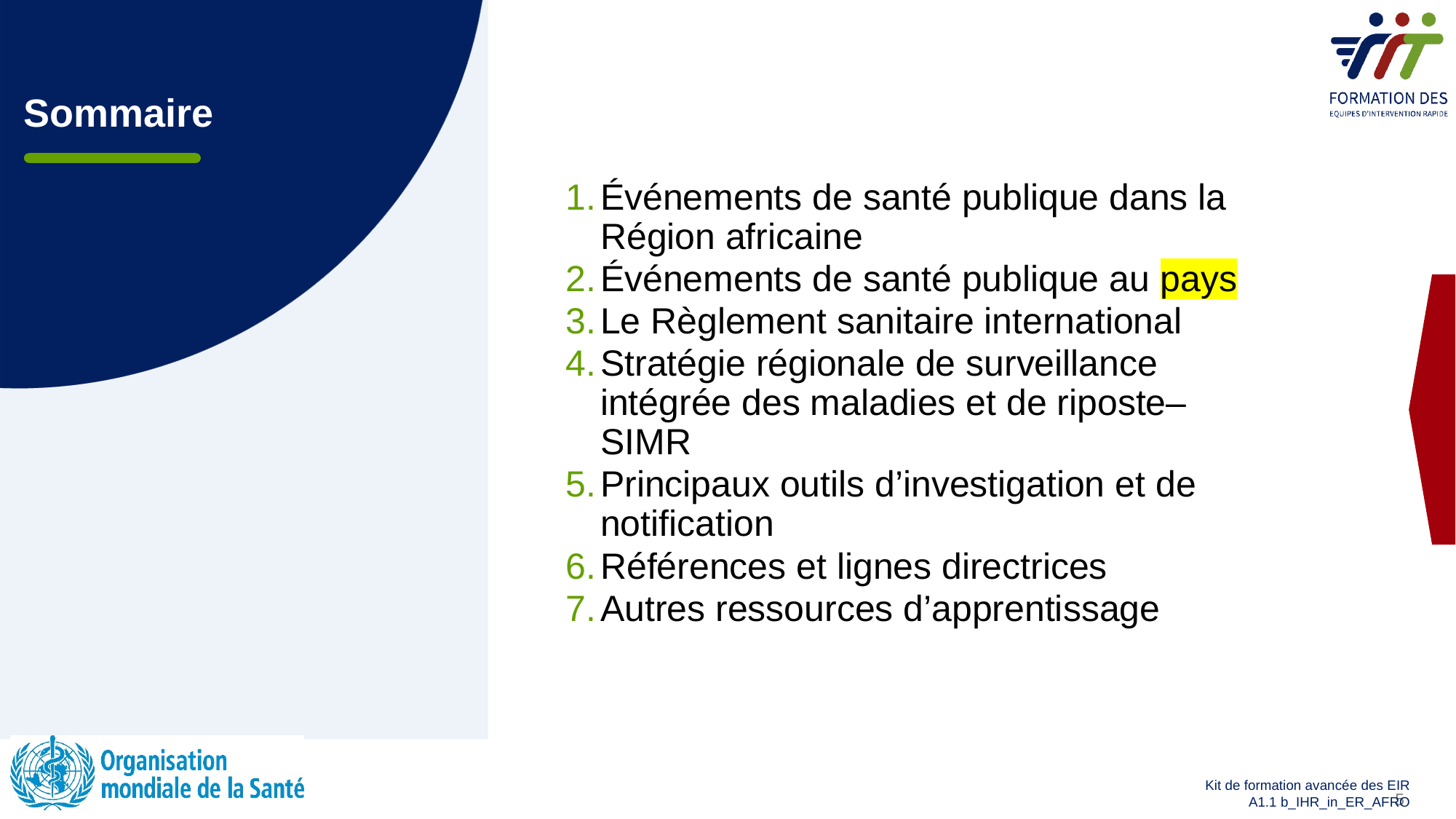

# Sommaire

Événements de santé publique dans la Région africaine
Événements de santé publique au pays
Le Règlement sanitaire international
Stratégie régionale de surveillance intégrée des maladies et de riposte– SIMR
Principaux outils d’investigation et de notification
Références et lignes directrices
Autres ressources d’apprentissage